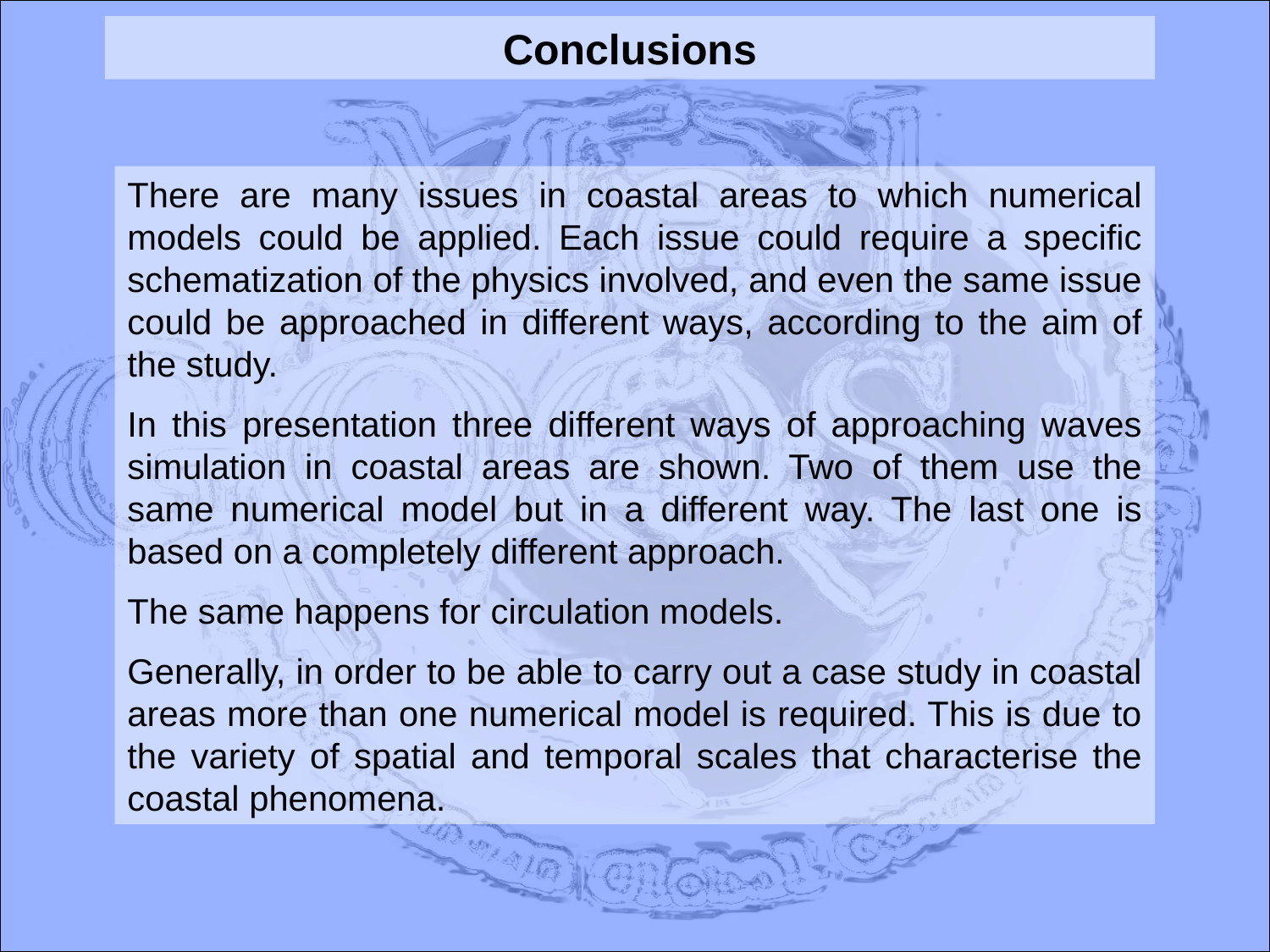

Conclusions
There are many issues in coastal areas to which numerical models could be applied. Each issue could require a specific schematization of the physics involved, and even the same issue could be approached in different ways, according to the aim of the study.
In this presentation three different ways of approaching waves simulation in coastal areas are shown. Two of them use the same numerical model but in a different way. The last one is based on a completely different approach.
The same happens for circulation models.
Generally, in order to be able to carry out a case study in coastal areas more than one numerical model is required. This is due to the variety of spatial and temporal scales that characterise the coastal phenomena.